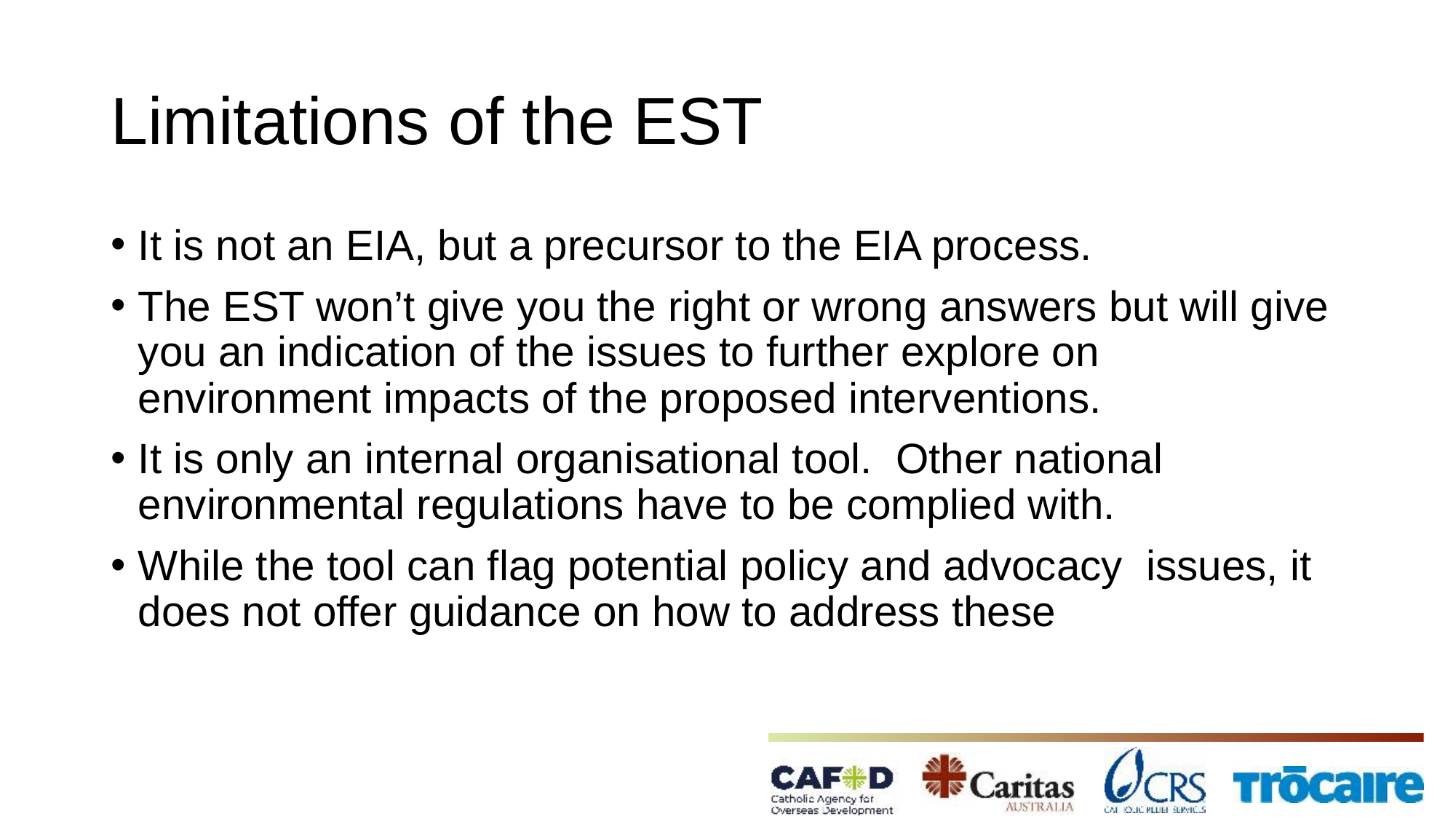

# Limitations of the EST
It is not an EIA, but a precursor to the EIA process.
The EST won’t give you the right or wrong answers but will give you an indication of the issues to further explore on environment impacts of the proposed interventions.
It is only an internal organisational tool.  Other national environmental regulations have to be complied with.
While the tool can flag potential policy and advocacy  issues, it does not offer guidance on how to address these